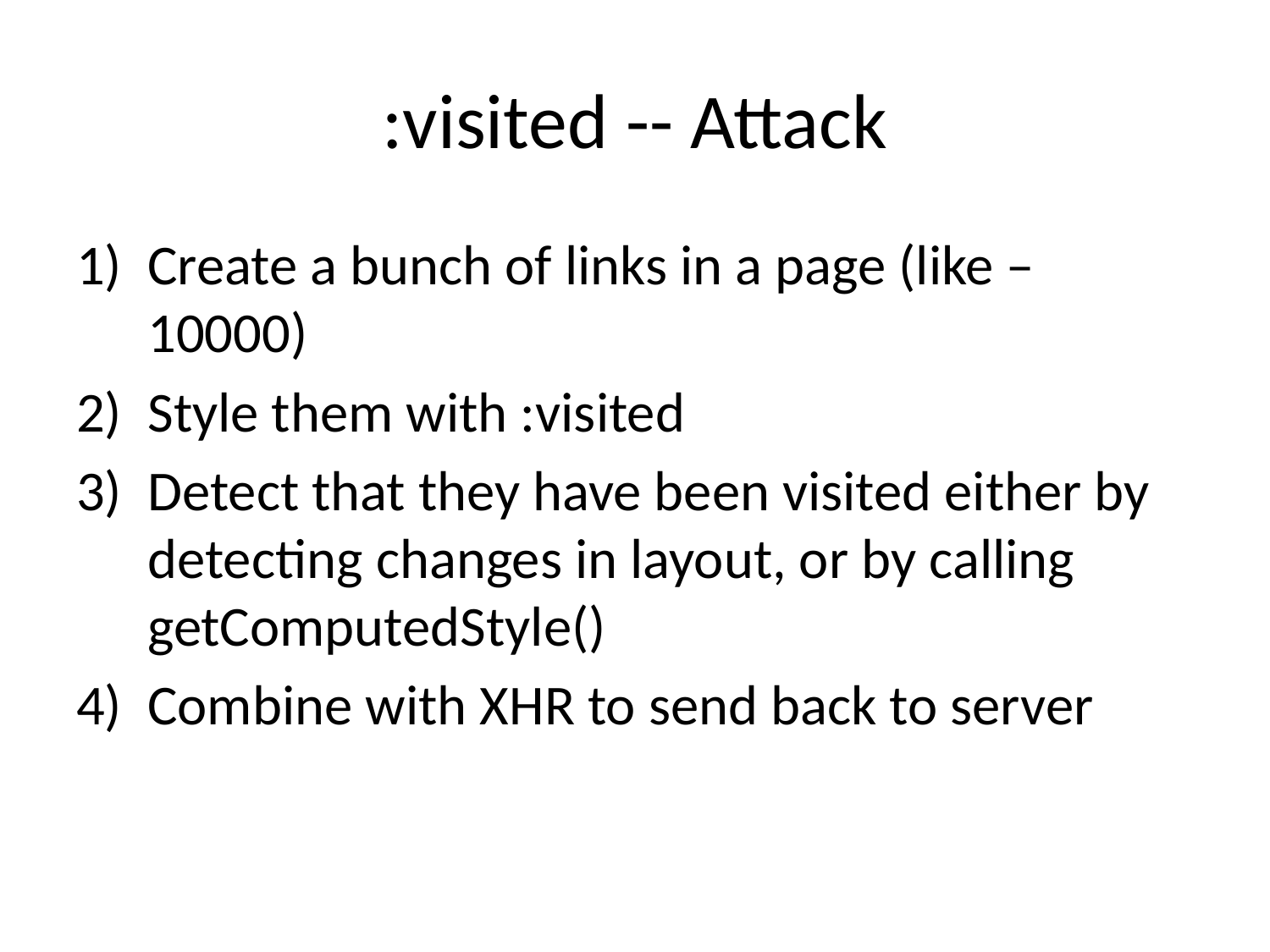

# :visited -- Attack
Create a bunch of links in a page (like – 10000)
Style them with :visited
Detect that they have been visited either by detecting changes in layout, or by calling getComputedStyle()
Combine with XHR to send back to server